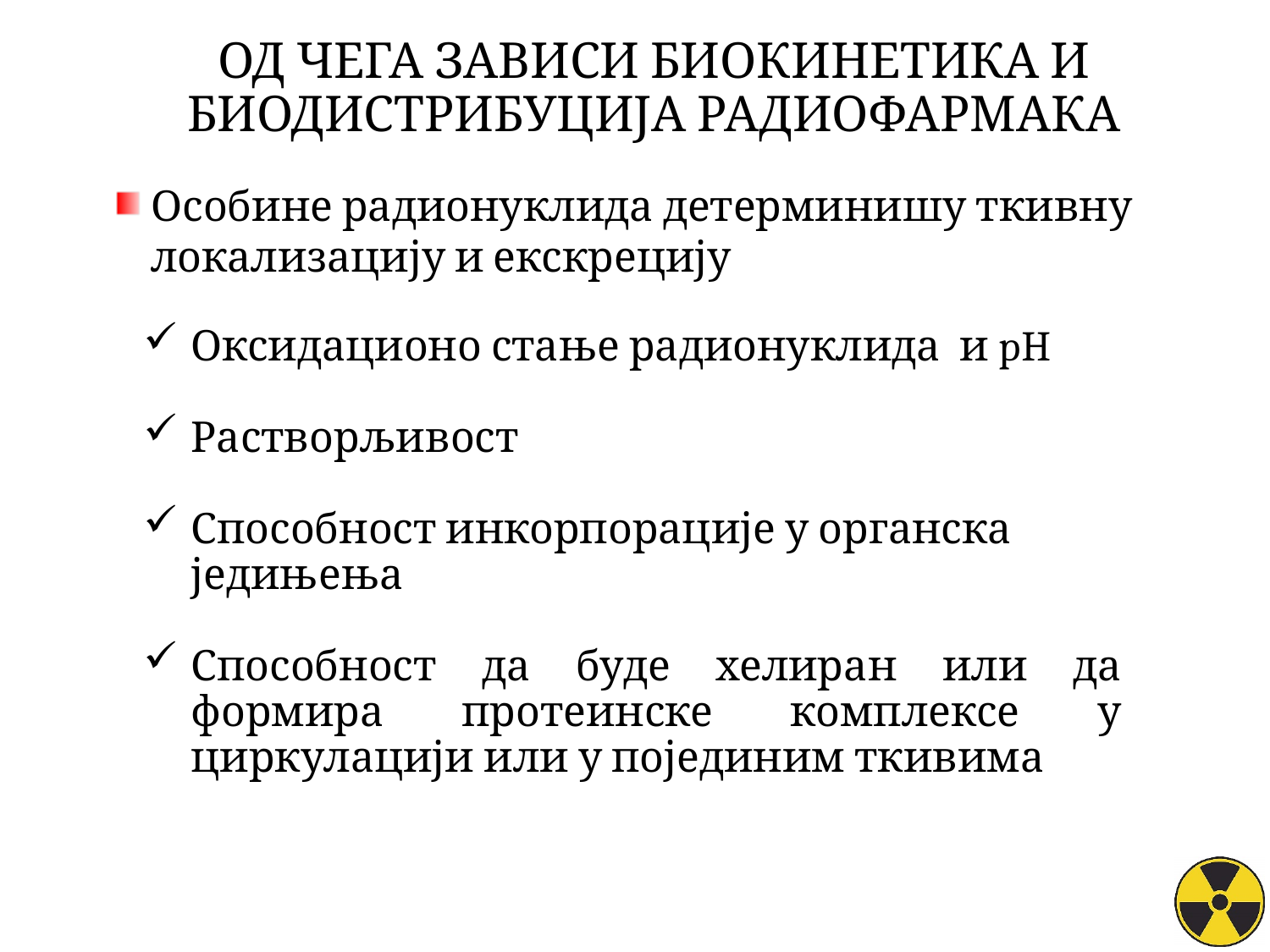

Од чега зависи биокинетика и биодистрибуција радиофармака
Особине радионуклида детерминишу ткивну локализацију и екскрецију

Оксидационо стање радионуклида  и pH

Растворљивост

Способност инкорпорације у органска једињења

Способност да буде хелиран или да формира протеинске комплексе у циркулацији или у појединим ткивима